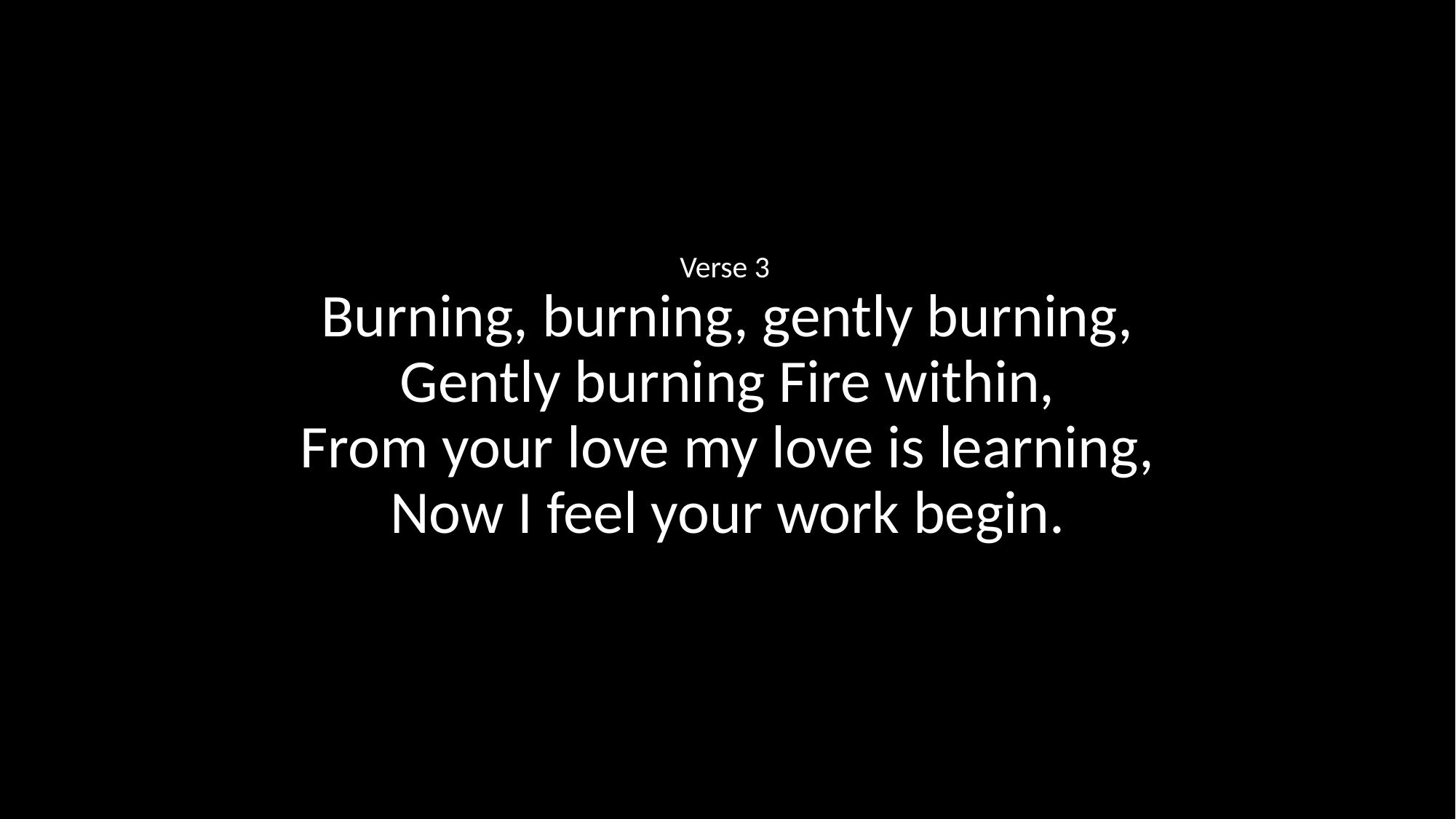

Verse 3
Burning, burning, gently burning,
Gently burning Fire within,
From your love my love is learning,
Now I feel your work begin.